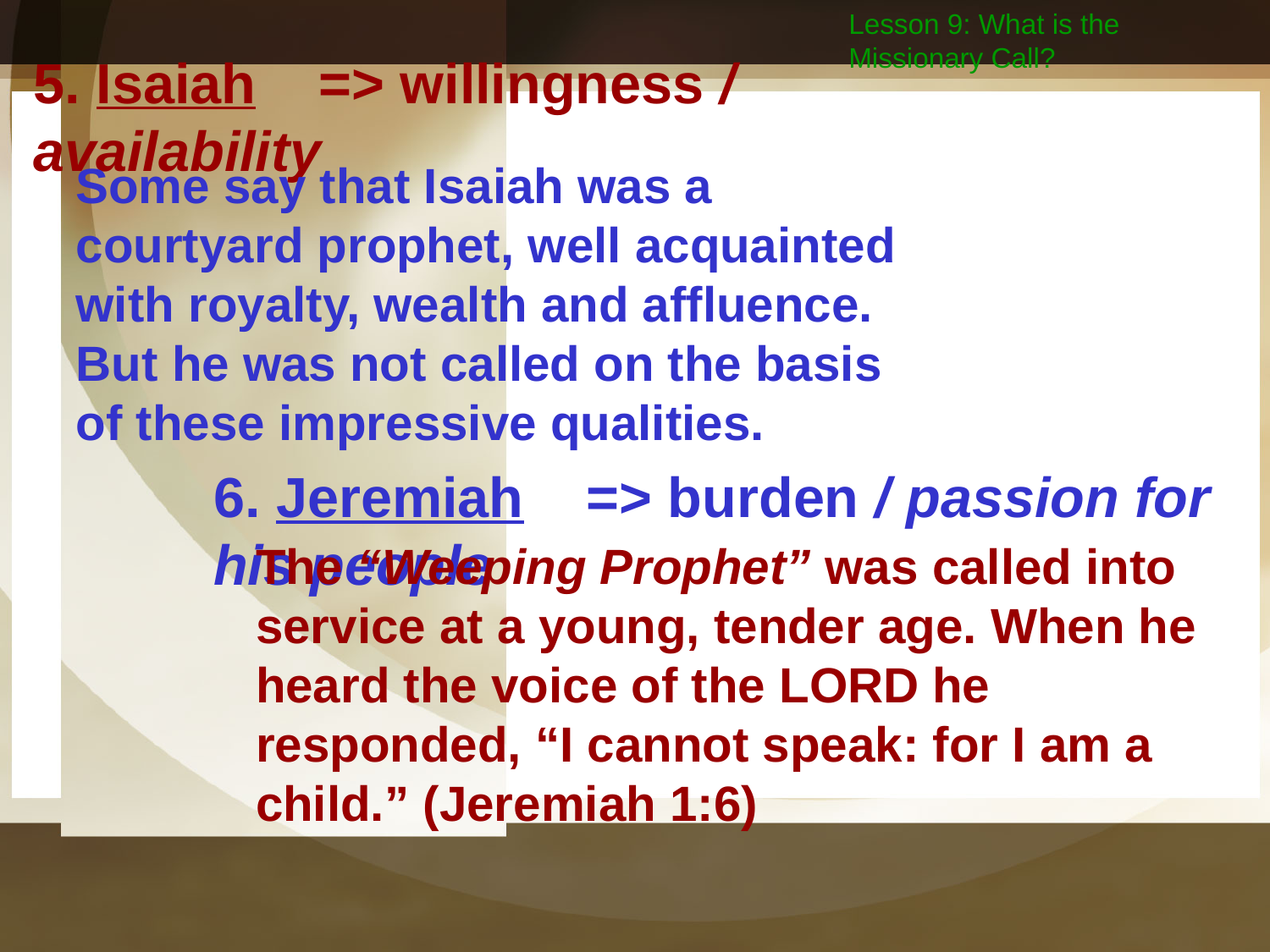

Lesson 9: What is the Missionary Call?
5. Isaiah    => willingness / availability
Some say that Isaiah was a courtyard prophet, well acquainted with royalty, wealth and affluence. But he was not called on the basis of these impressive qualities.
6. Jeremiah    => burden / passion for his people
The “Weeping Prophet” was called into service at a young, tender age. When he heard the voice of the LORD he responded, “I cannot speak: for I am a child.” (Jeremiah 1:6)